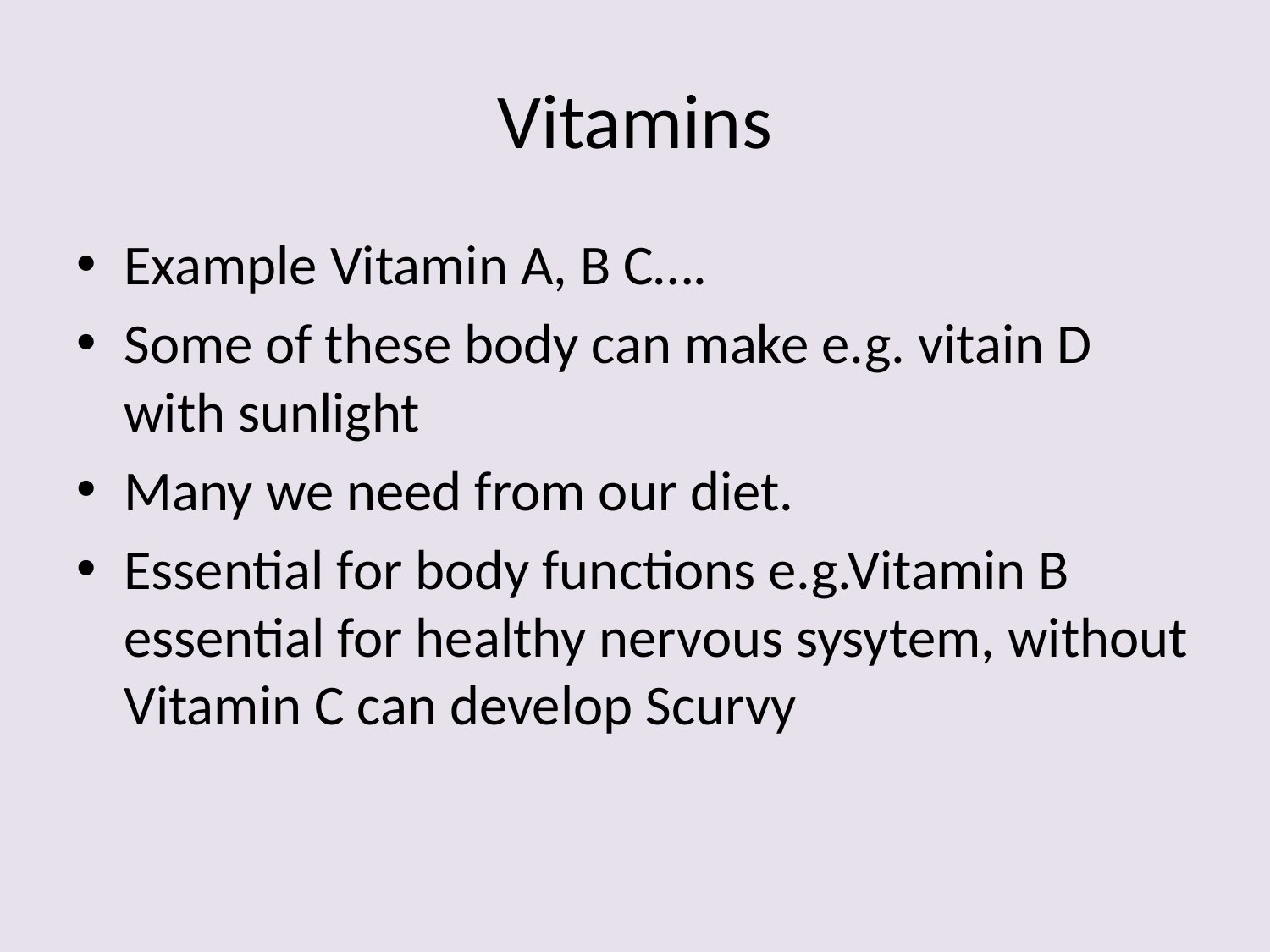

# Vitamins
Example Vitamin A, B C….
Some of these body can make e.g. vitain D with sunlight
Many we need from our diet.
Essential for body functions e.g.Vitamin B essential for healthy nervous sysytem, without Vitamin C can develop Scurvy